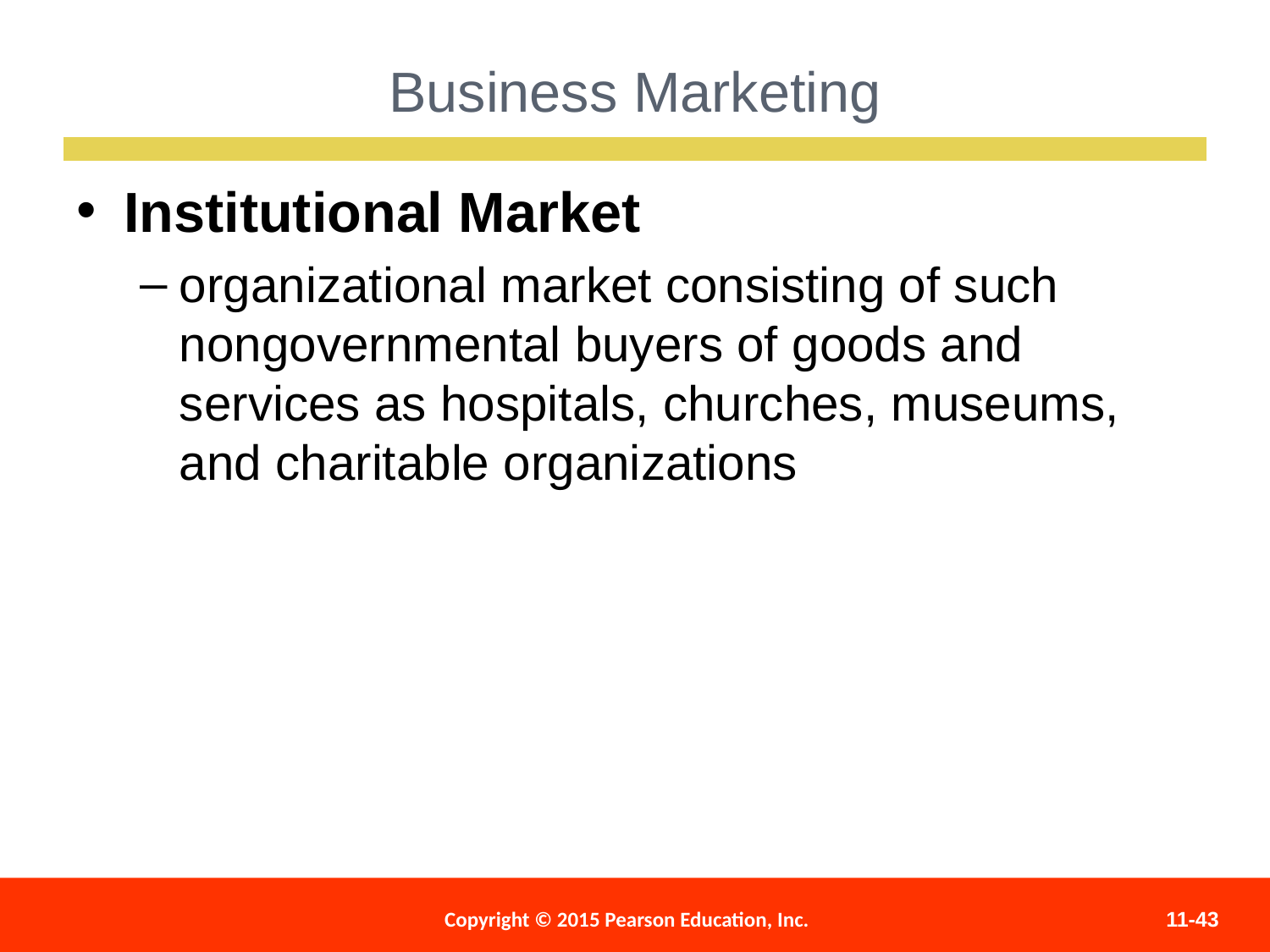

Business Marketing
Institutional Market
organizational market consisting of such nongovernmental buyers of goods and services as hospitals, churches, museums, and charitable organizations